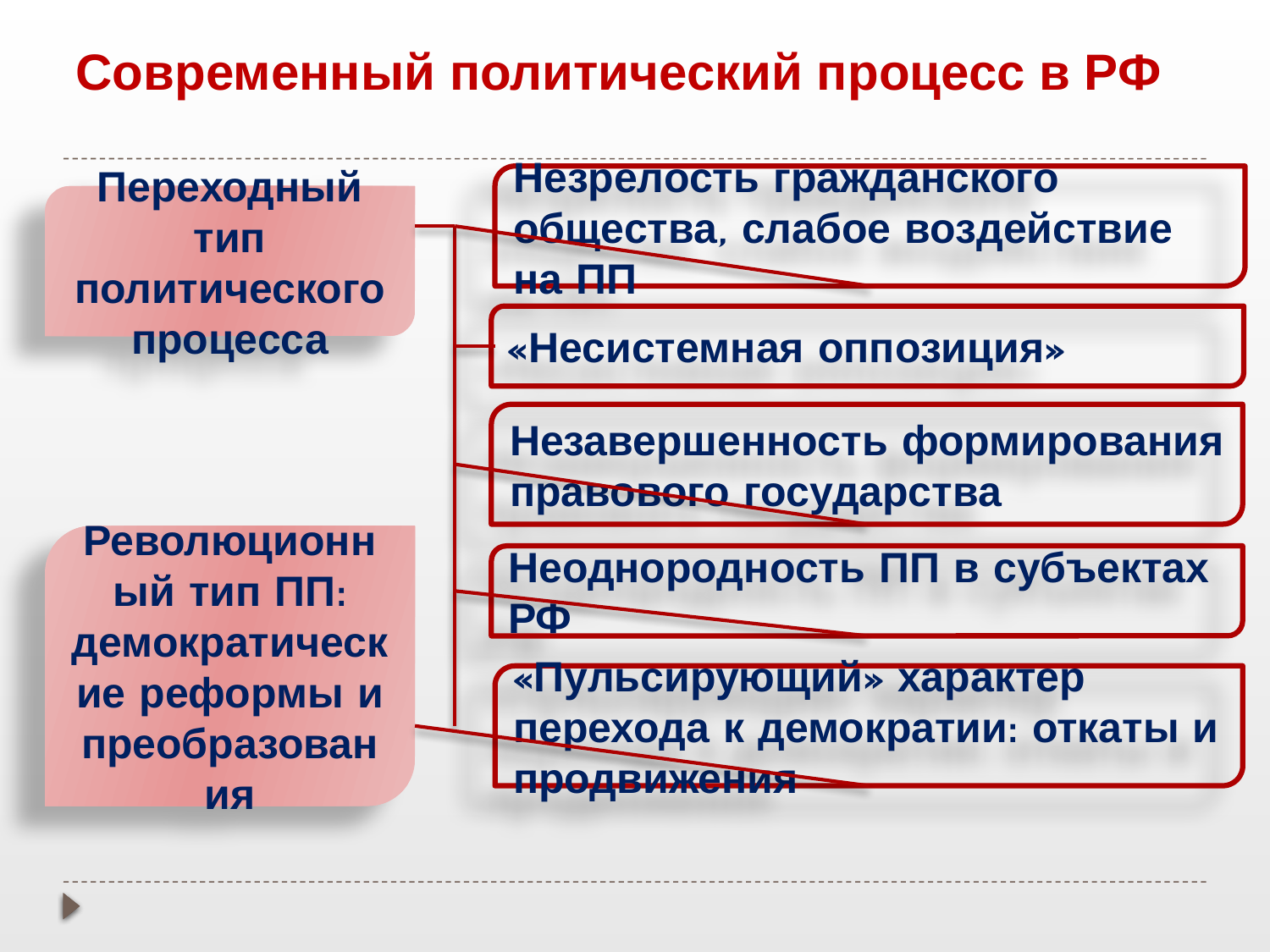

# Современный политический процесс в РФ
Незрелость гражданского общества, слабое воздействие на ПП
Переходный тип политического процесса
«Несистемная оппозиция»
Незавершенность формирования правового государства
Революционный тип ПП: демократические реформы и преобразования
Неоднородность ПП в субъектах РФ
«Пульсирующий» характер перехода к демократии: откаты и продвижения